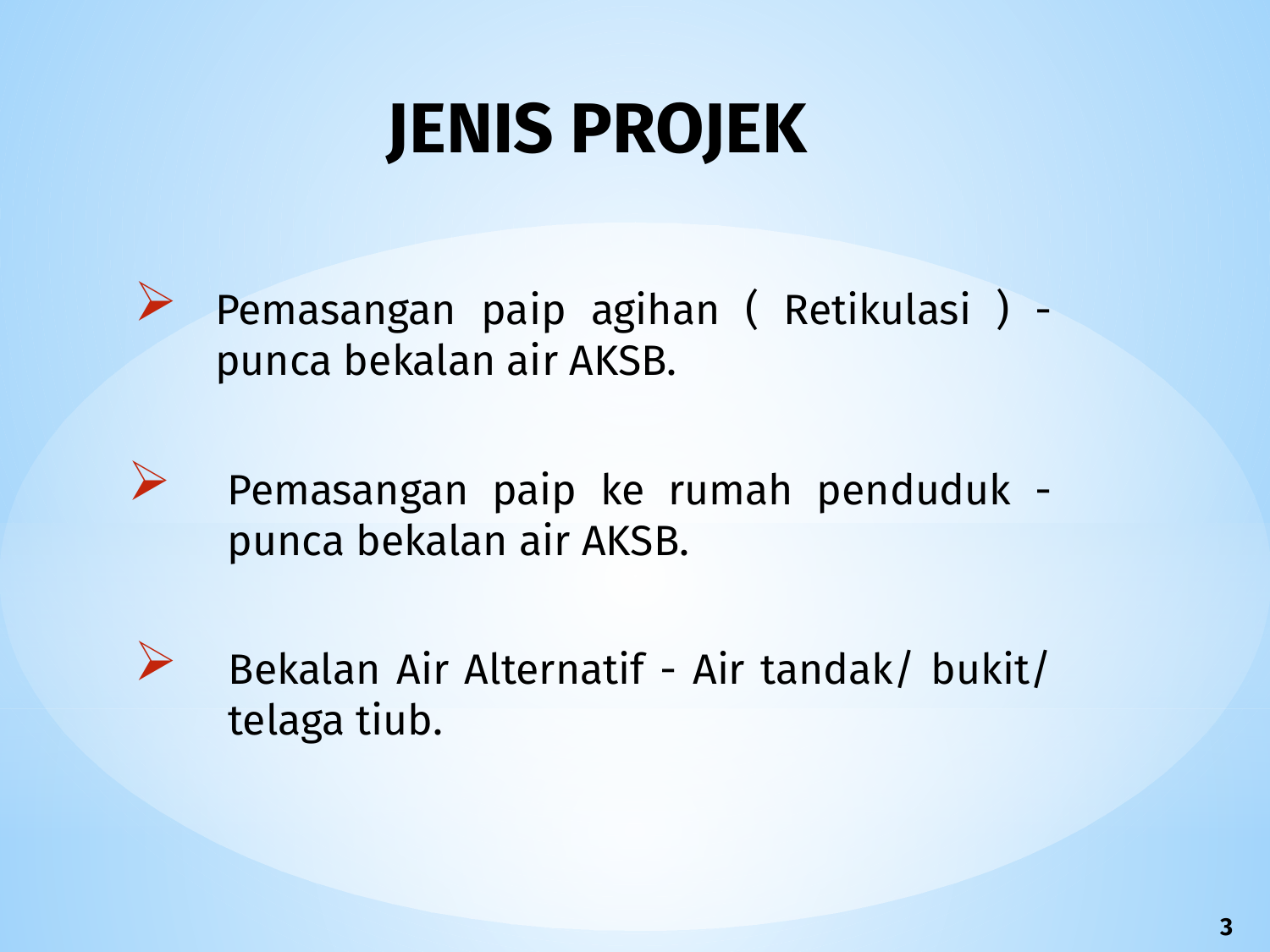

# JENIS PROJEK
Pemasangan paip agihan ( Retikulasi ) - punca bekalan air AKSB.

Pemasangan paip ke rumah penduduk - punca bekalan air AKSB.

Bekalan Air Alternatif - Air tandak/ bukit/ telaga tiub.

3